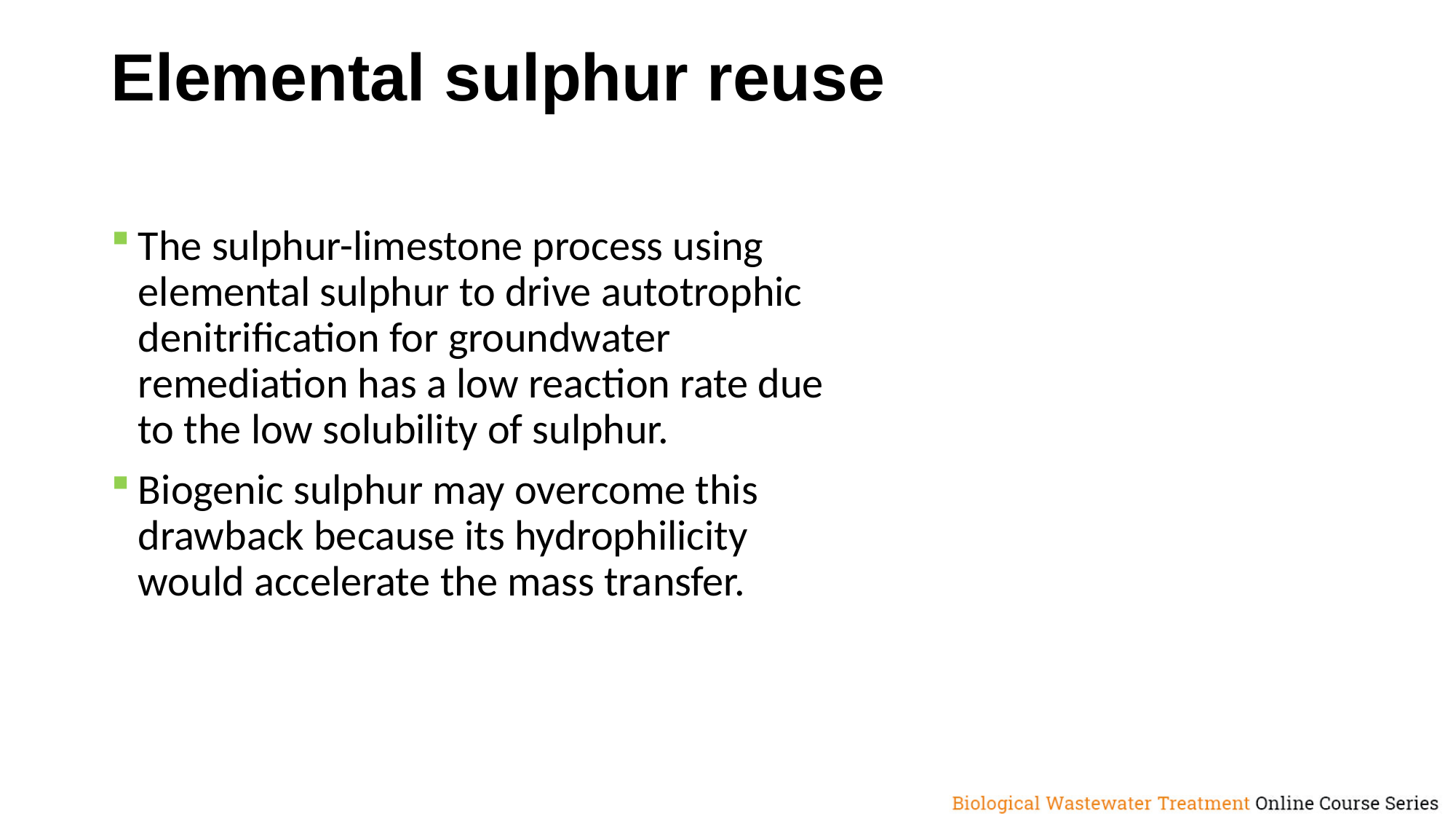

# Elemental sulphur reuse
The sulphur-limestone process using elemental sulphur to drive autotrophic denitrification for groundwater remediation has a low reaction rate due to the low solubility of sulphur.
Biogenic sulphur may overcome this drawback because its hydrophilicity would accelerate the mass transfer.